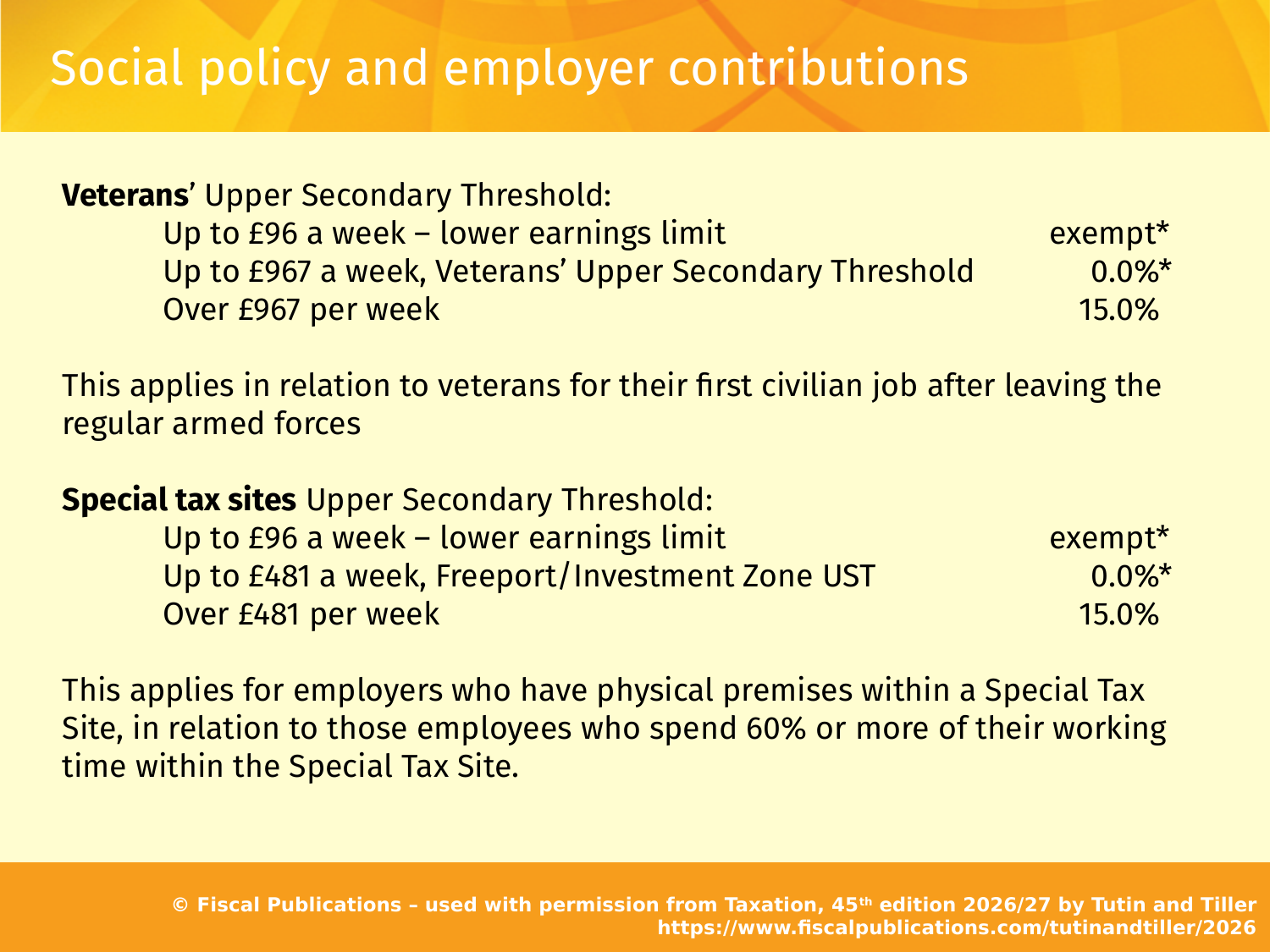

# Social policy and employer contributions

Veterans’ Upper Secondary Threshold:
		Up to £96 a week – lower earnings limit	exempt*
		Up to £967 a week, Veterans’ Upper Secondary Threshold	0.0%*
		Over £967 per week	15.0%

This applies in relation to veterans for their first civilian job after leaving the regular armed forces

Special tax sites Upper Secondary Threshold:
		Up to £96 a week – lower earnings limit	exempt*
		Up to £481 a week, Freeport/Investment Zone UST	0.0%*
		Over £481 per week	15.0%

This applies for employers who have physical premises within a Special Tax Site, in relation to those employees who spend 60% or more of their working time within the Special Tax Site.